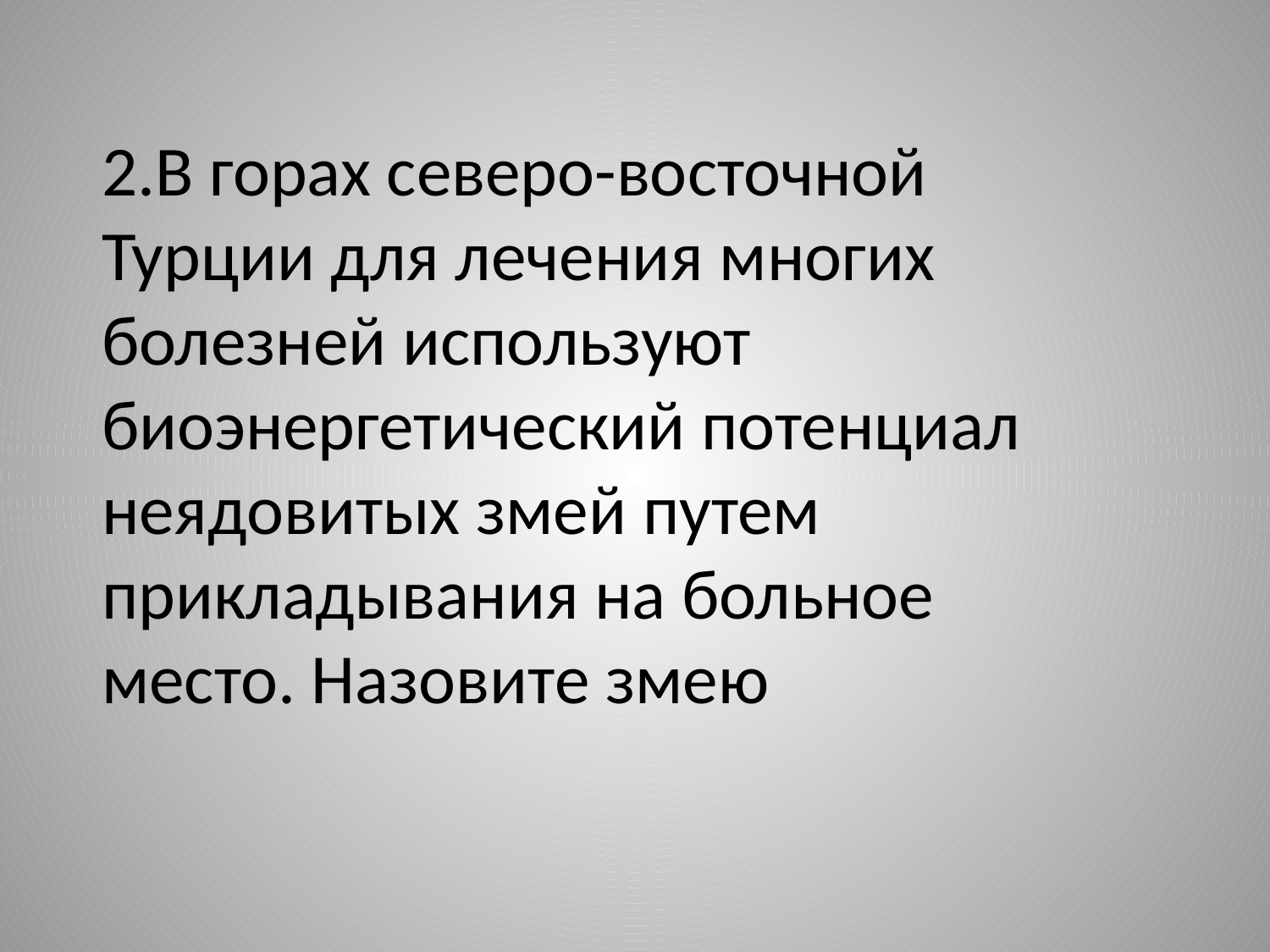

2.В горах северо-восточной Турции для лечения многих болезней используют биоэнергетический потенциал неядовитых змей путем прикладывания на больное место. Назовите змею